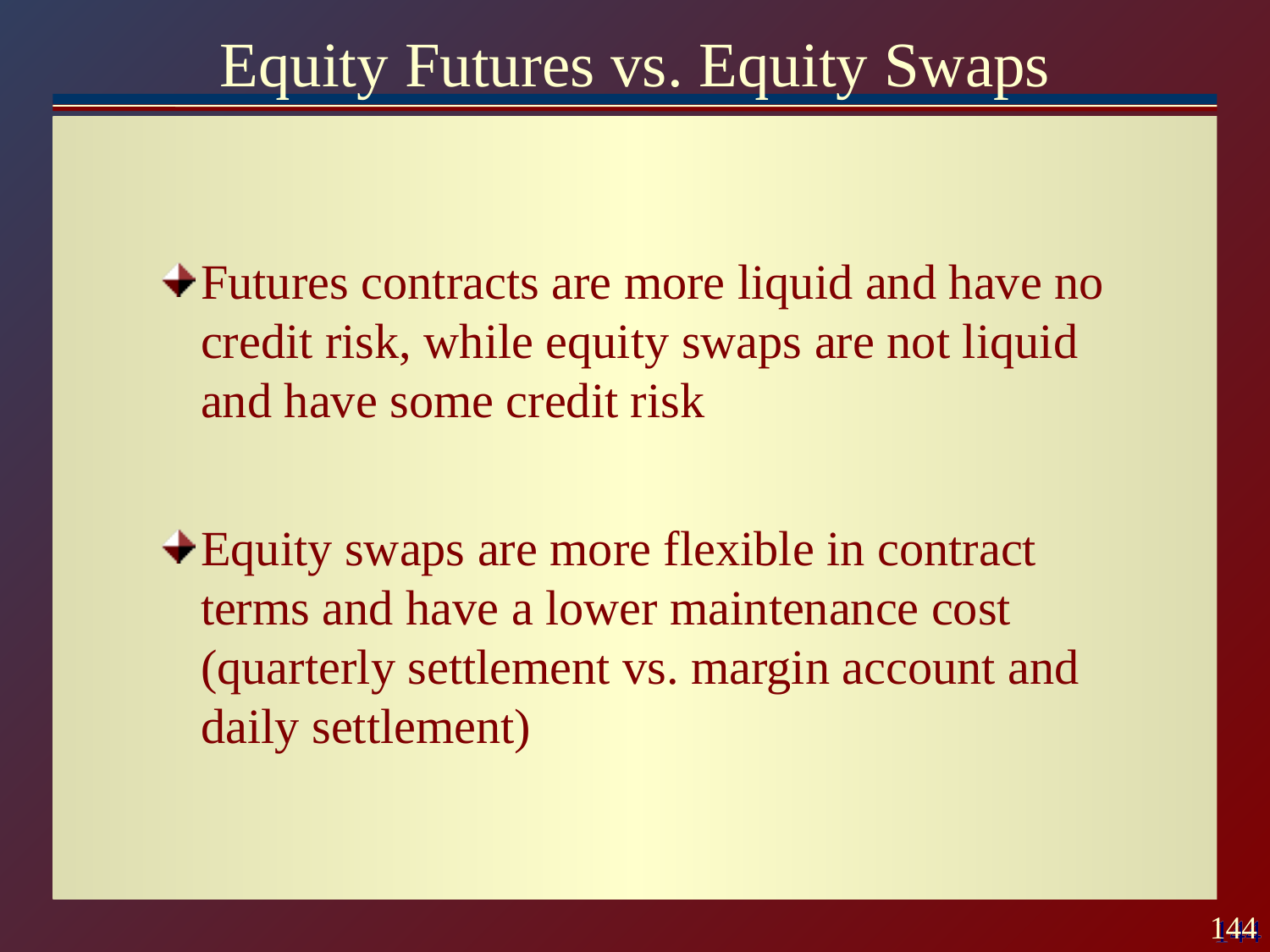

# Equity Futures vs. Equity Swaps
Futures contracts are more liquid and have no credit risk, while equity swaps are not liquid and have some credit risk

Equity swaps are more flexible in contract terms and have a lower maintenance cost (quarterly settlement vs. margin account and daily settlement)